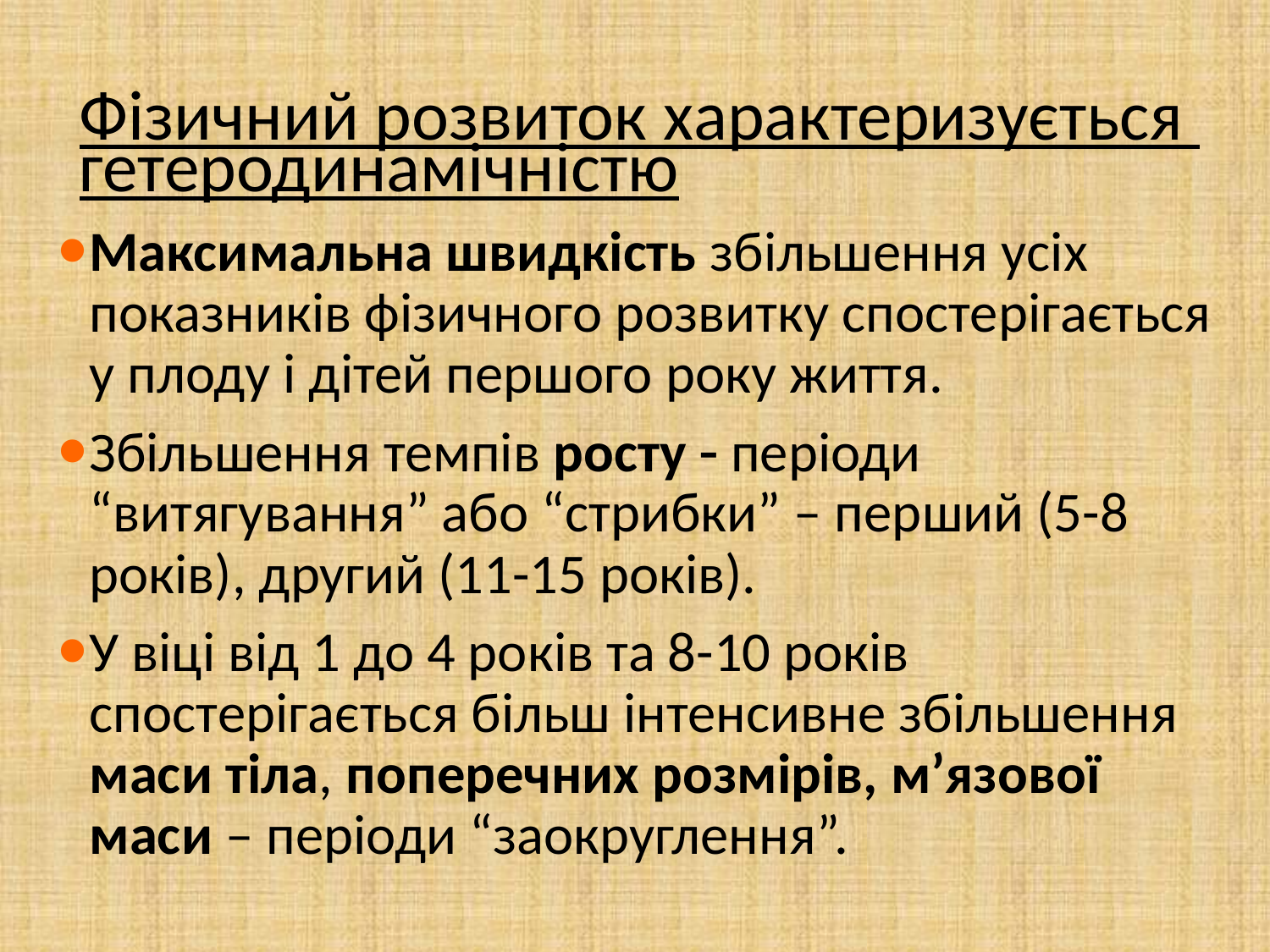

Фізичний розвиток характеризується  гетеродинамічністю
Максимальна швидкість збільшення усіх показників фізичного розвитку спостерігається у плоду і дітей першого року життя.
Збільшення темпів росту − періоди “витягування” або “стрибки” – перший (5-8 років), другий (11-15 років).
У віці від 1 до 4 років та 8-10 років спостерігається більш інтенсивне збільшення маси тіла, поперечних розмірів, м’язової маси – періоди “заокруглення”.